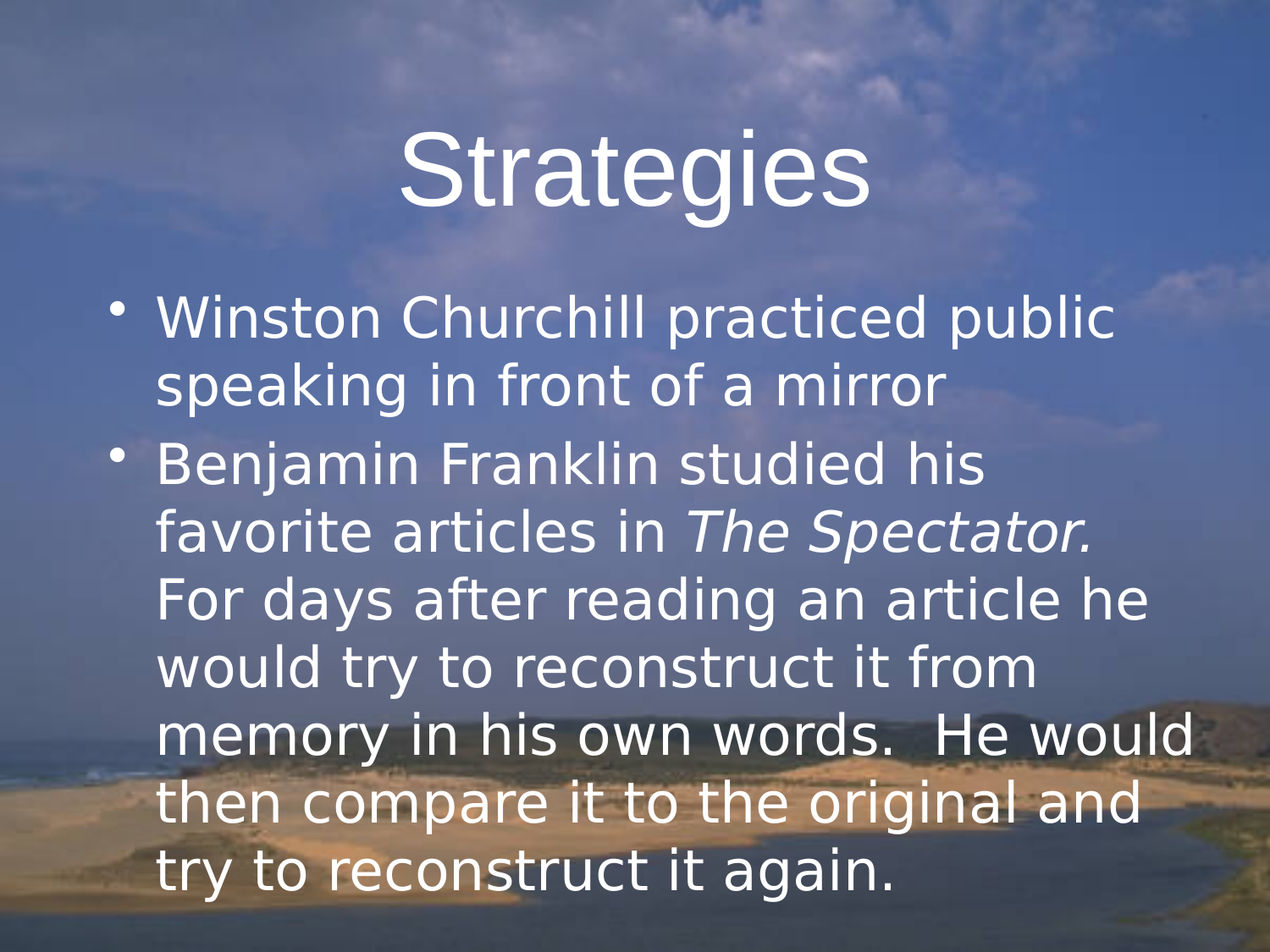

# Strategies
Winston Churchill practiced public speaking in front of a mirror
Benjamin Franklin studied his favorite articles in The Spectator.  For days after reading an article he would try to reconstruct it from memory in his own words.  He would then compare it to the original and try to reconstruct it again.